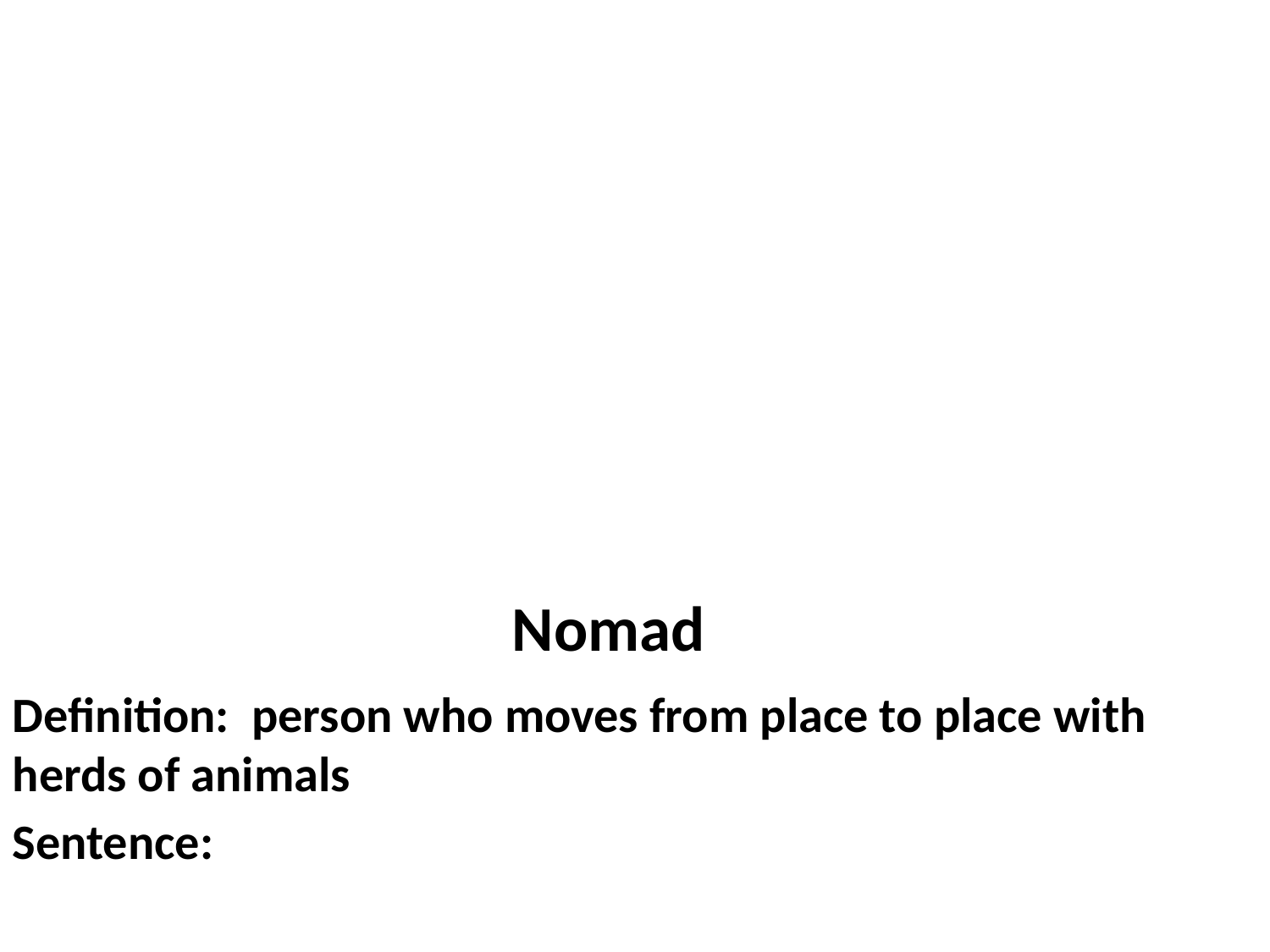

Nomad
Definition:  person who moves from place to place with herds of animals
Sentence: